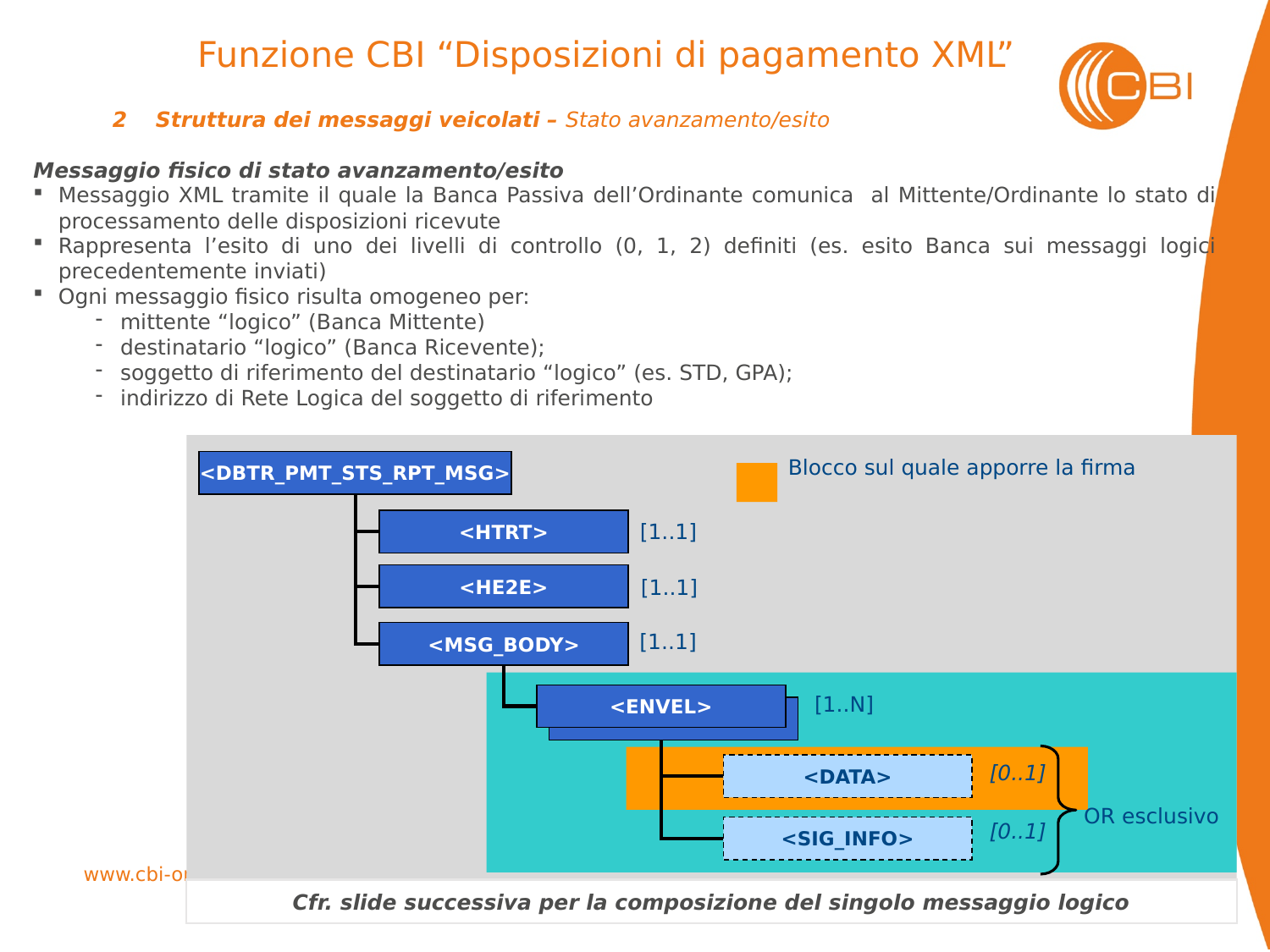

Funzione CBI “Disposizioni di pagamento XML”
2	Struttura dei messaggi veicolati – Stato avanzamento/esito
Messaggio fisico di stato avanzamento/esito
Messaggio XML tramite il quale la Banca Passiva dell’Ordinante comunica  al Mittente/Ordinante lo stato di processamento delle disposizioni ricevute
Rappresenta l’esito di uno dei livelli di controllo (0, 1, 2) definiti (es. esito Banca sui messaggi logici precedentemente inviati)
Ogni messaggio fisico risulta omogeneo per:
mittente “logico” (Banca Mittente)
destinatario “logico” (Banca Ricevente);
soggetto di riferimento del destinatario “logico” (es. STD, GPA);
indirizzo di Rete Logica del soggetto di riferimento

Blocco sul quale apporre la firma
<DBTR_PMT_STS_RPT_MSG>

<HTRT>
[1..1]
<HE2E>
[1..1]
<MSG_BODY>
[1..1]

<ENVEL>
[1..N]
<ENVEL>

[0..1]
<DATA>
OR esclusivo
[0..1]
<SIG_INFO>
Cfr. slide successiva per la composizione del singolo messaggio logico